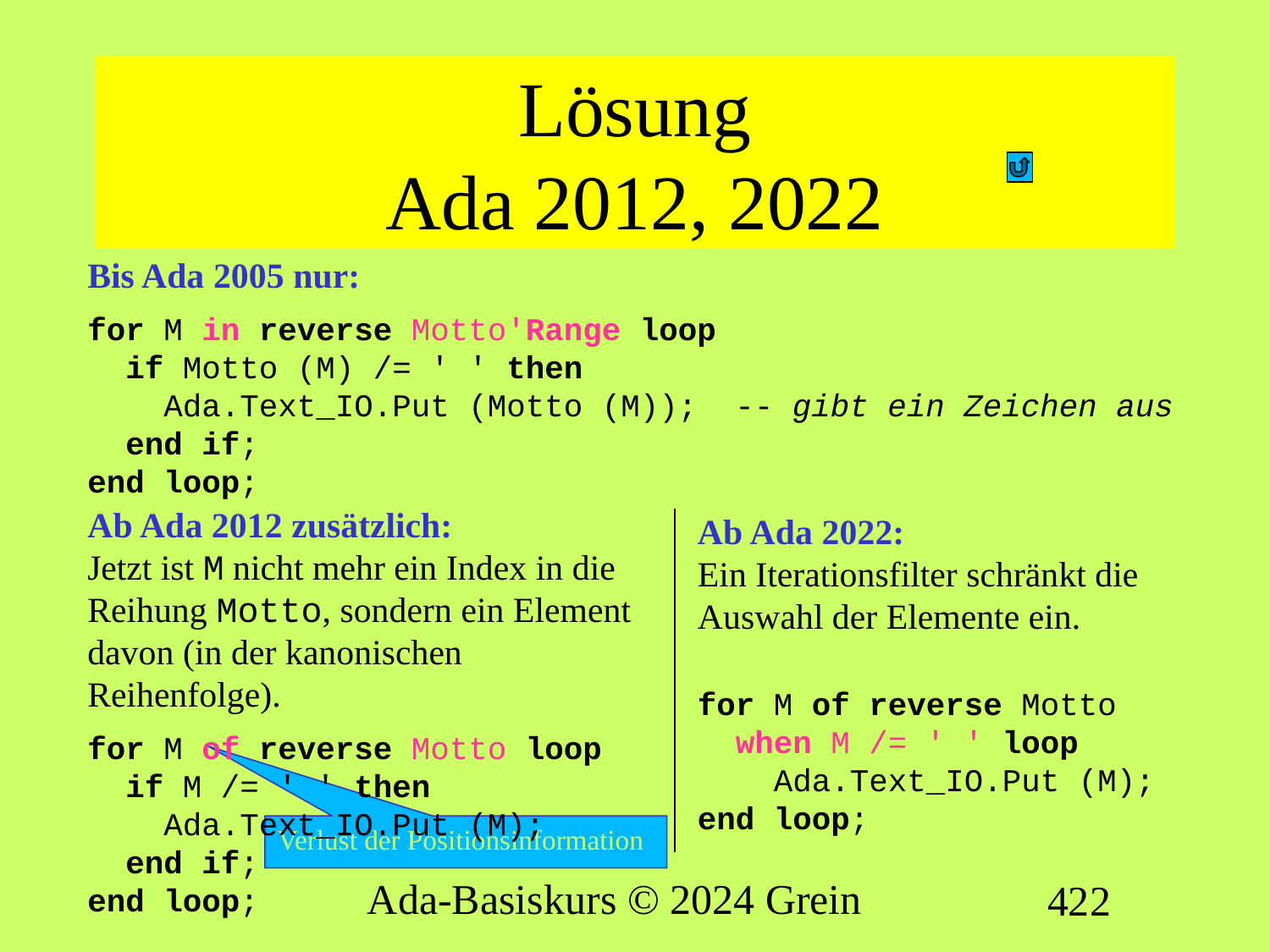

# Lösung Ada 2012, 2022

Bis Ada 2005 nur:
for M in reverse Motto'Range loop
  if Motto (M) /= ' ' then
    Ada.Text_IO.Put (Motto (M));  -- gibt ein Zeichen aus
  end if;
end loop;
Ab Ada 2012 zusätzlich:
Jetzt ist M nicht mehr ein Index in die Reihung Motto, sondern ein Element davon (in der kanonischen Reihenfolge).
for M of reverse Motto loop
  if M /= ' ' then
    Ada.Text_IO.Put (M);
  end if;
end loop;
Ab Ada 2022:
Ein Iterationsfilter schränkt die Auswahl der Elemente ein.

for M of reverse Motto
  when M /= ' ' loop
    Ada.Text_IO.Put (M);
end loop;
Verlust der Positionsinformation
Ada-Basiskurs © 2024 Grein
422